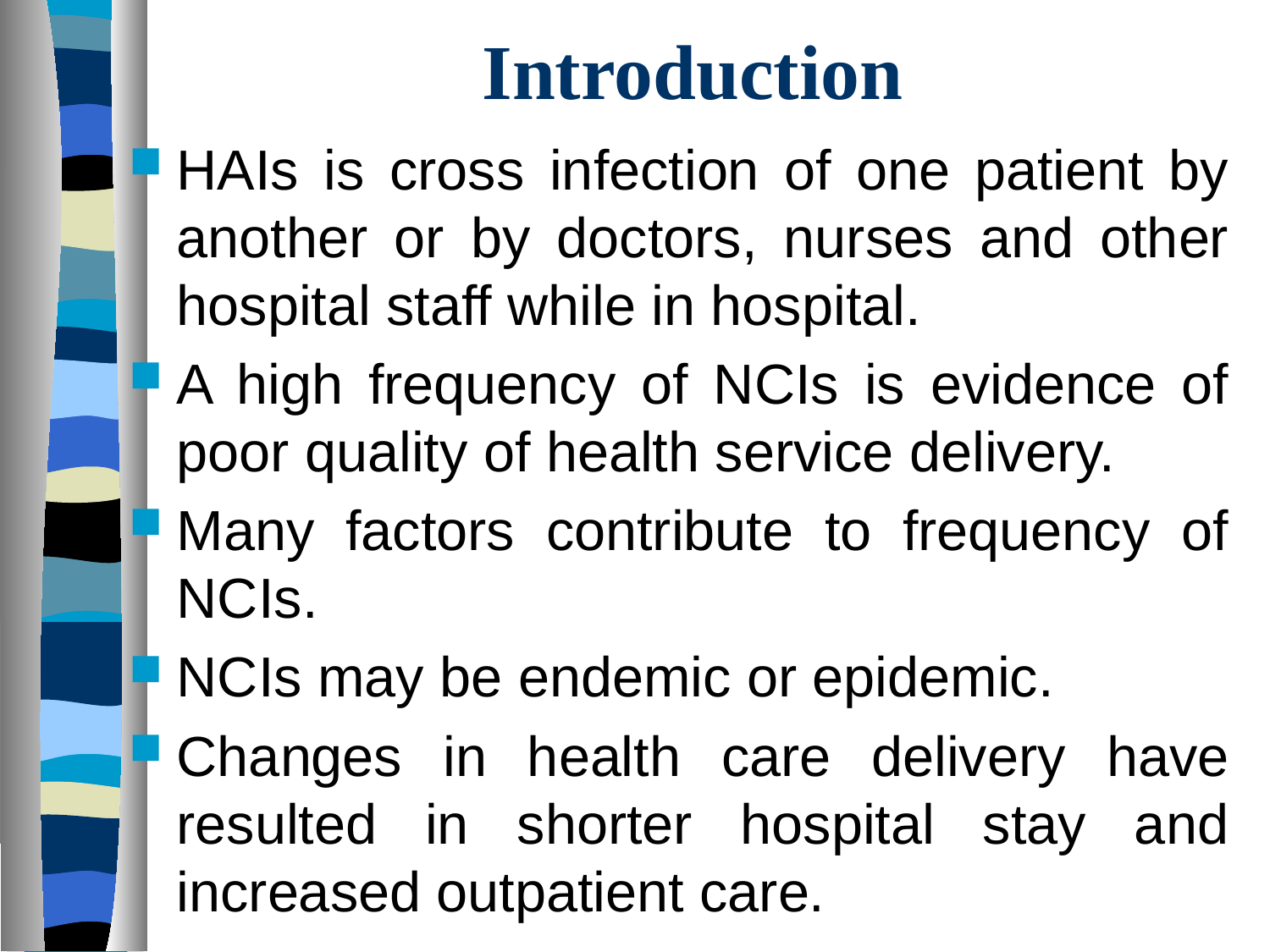

# Introduction
HAIs is cross infection of one patient by another or by doctors, nurses and other hospital staff while in hospital.
A high frequency of NCIs is evidence of poor quality of health service delivery.
Many factors contribute to frequency of NCIs.
NCIs may be endemic or epidemic.
Changes in health care delivery have resulted in shorter hospital stay and increased outpatient care.